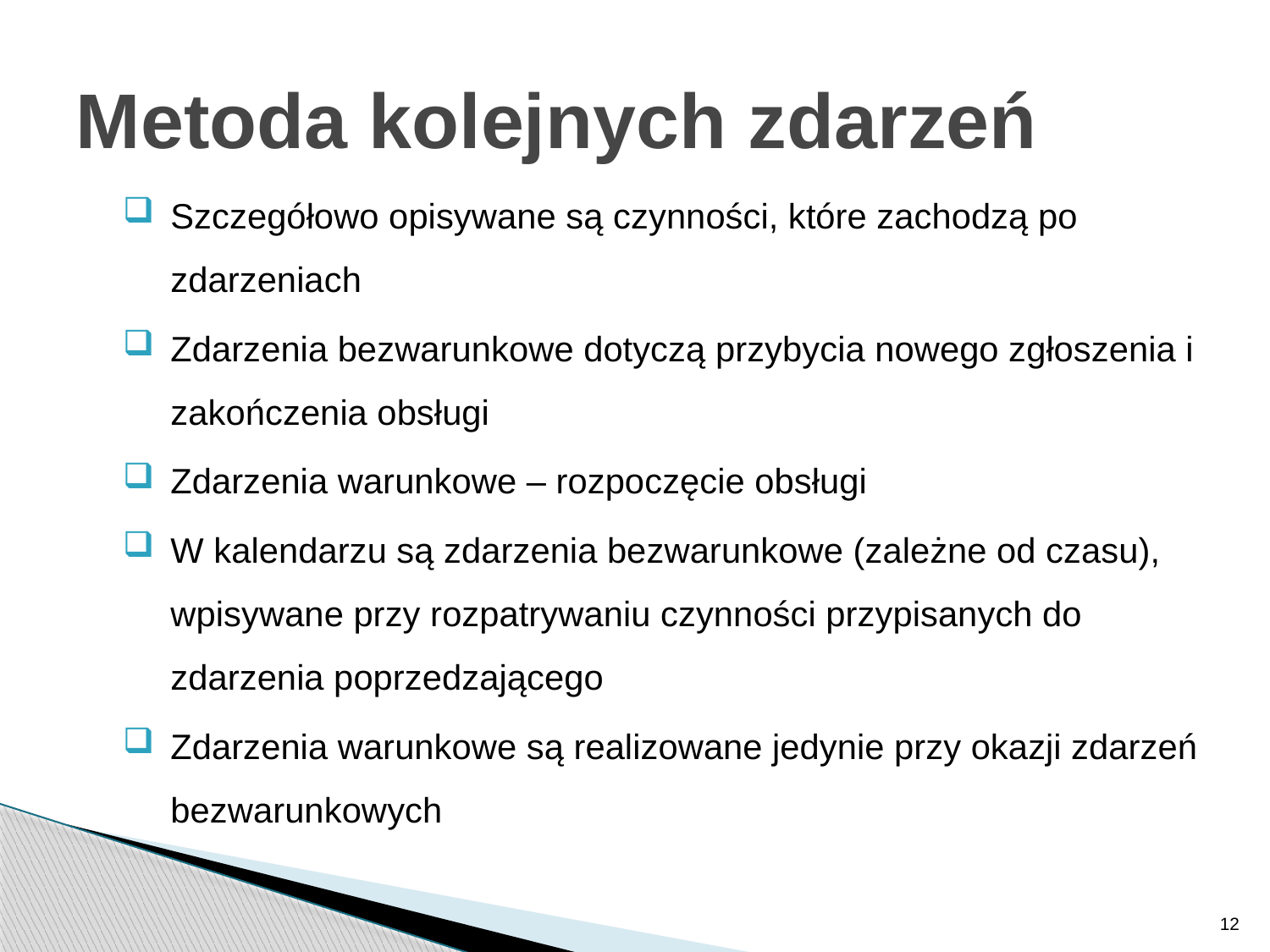

# Metoda kolejnych zdarzeń
Szczegółowo opisywane są czynności, które zachodzą po zdarzeniach
Zdarzenia bezwarunkowe dotyczą przybycia nowego zgłoszenia i zakończenia obsługi
Zdarzenia warunkowe – rozpoczęcie obsługi
W kalendarzu są zdarzenia bezwarunkowe (zależne od czasu), wpisywane przy rozpatrywaniu czynności przypisanych do zdarzenia poprzedzającego
Zdarzenia warunkowe są realizowane jedynie przy okazji zdarzeń bezwarunkowych
12